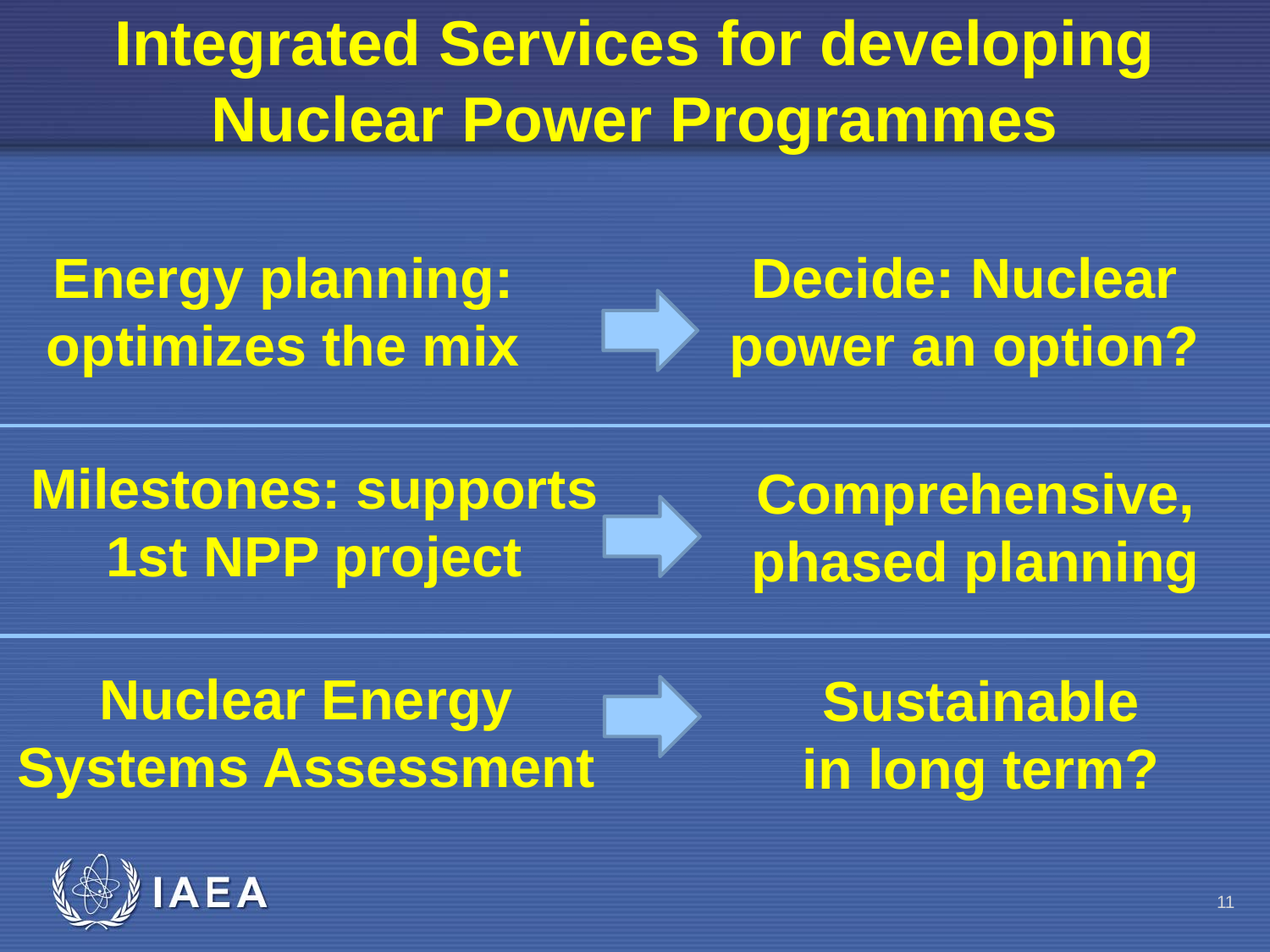

# Integrated Services for developing Nuclear Power Programmes
Energy planning:
optimizes the mix
Decide: Nuclear power an option?

Milestones: supports 1st NPP project
Comprehensive, phased planning

Nuclear Energy Systems Assessment
Sustainable
in long term?

11